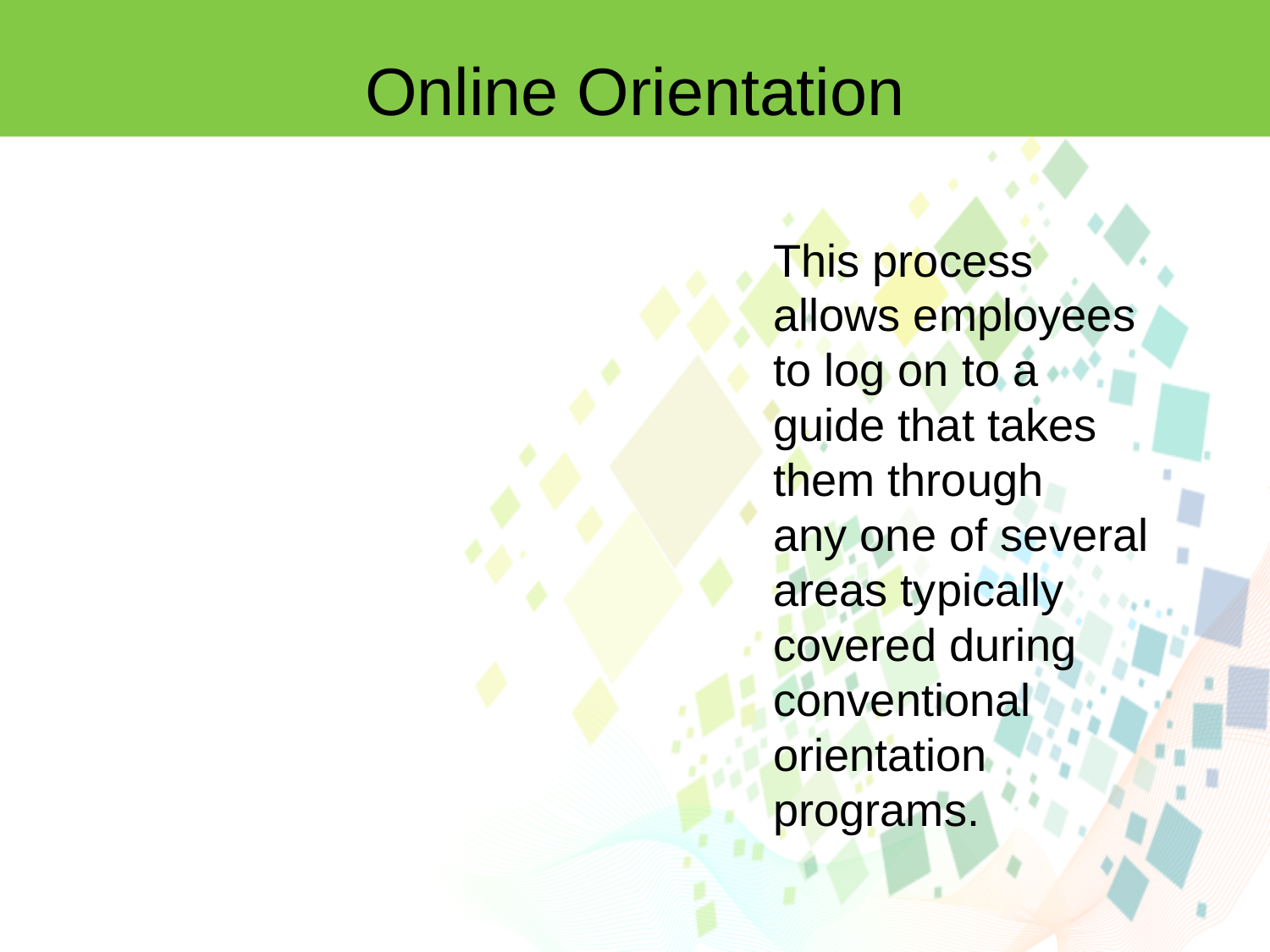

Online Orientation
This process allows employees to log on to a guide that takes them through
any one of several areas typically covered during conventional orientation programs.